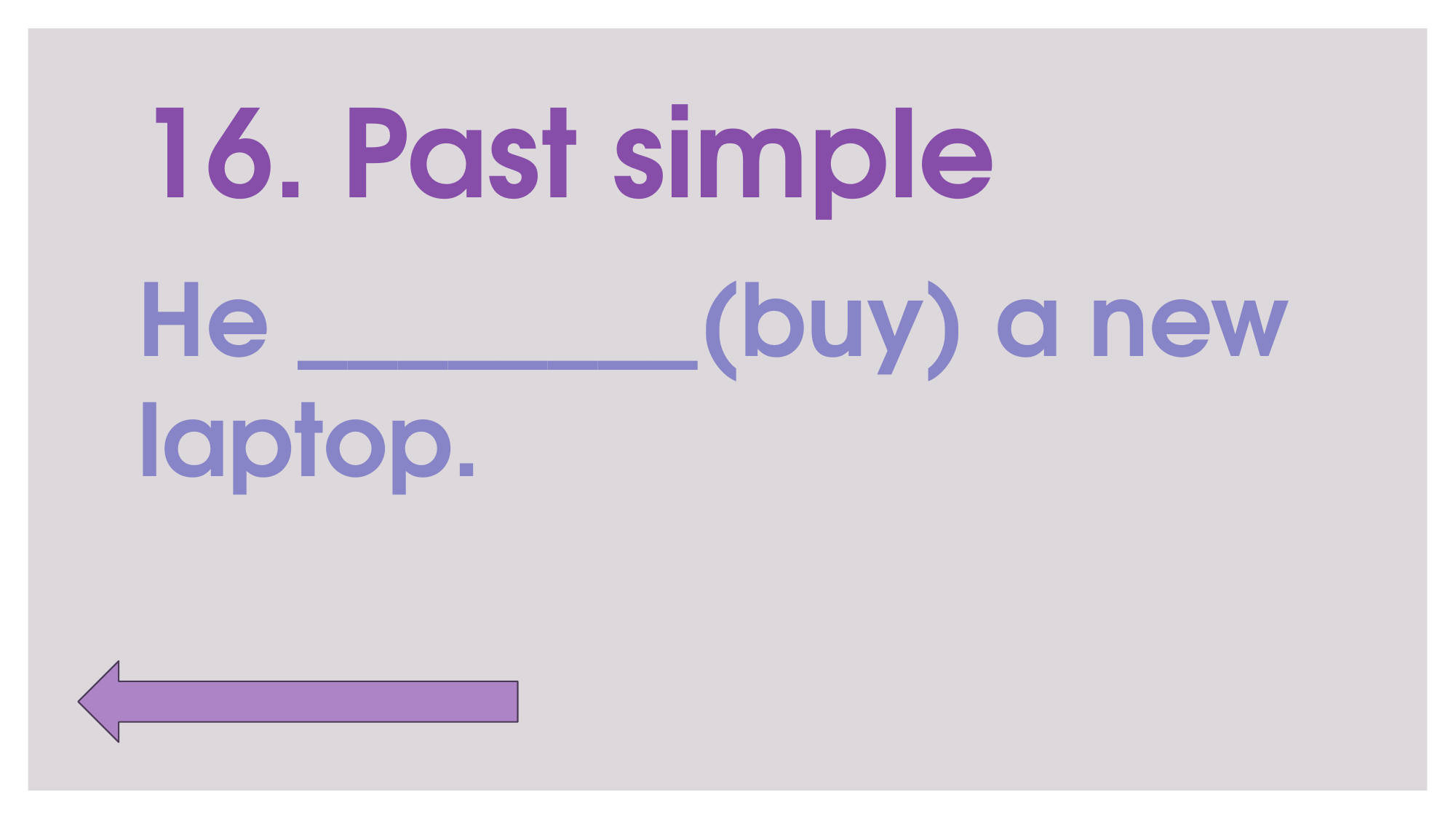

# 16. Past simple
He ________(buy) a new laptop.